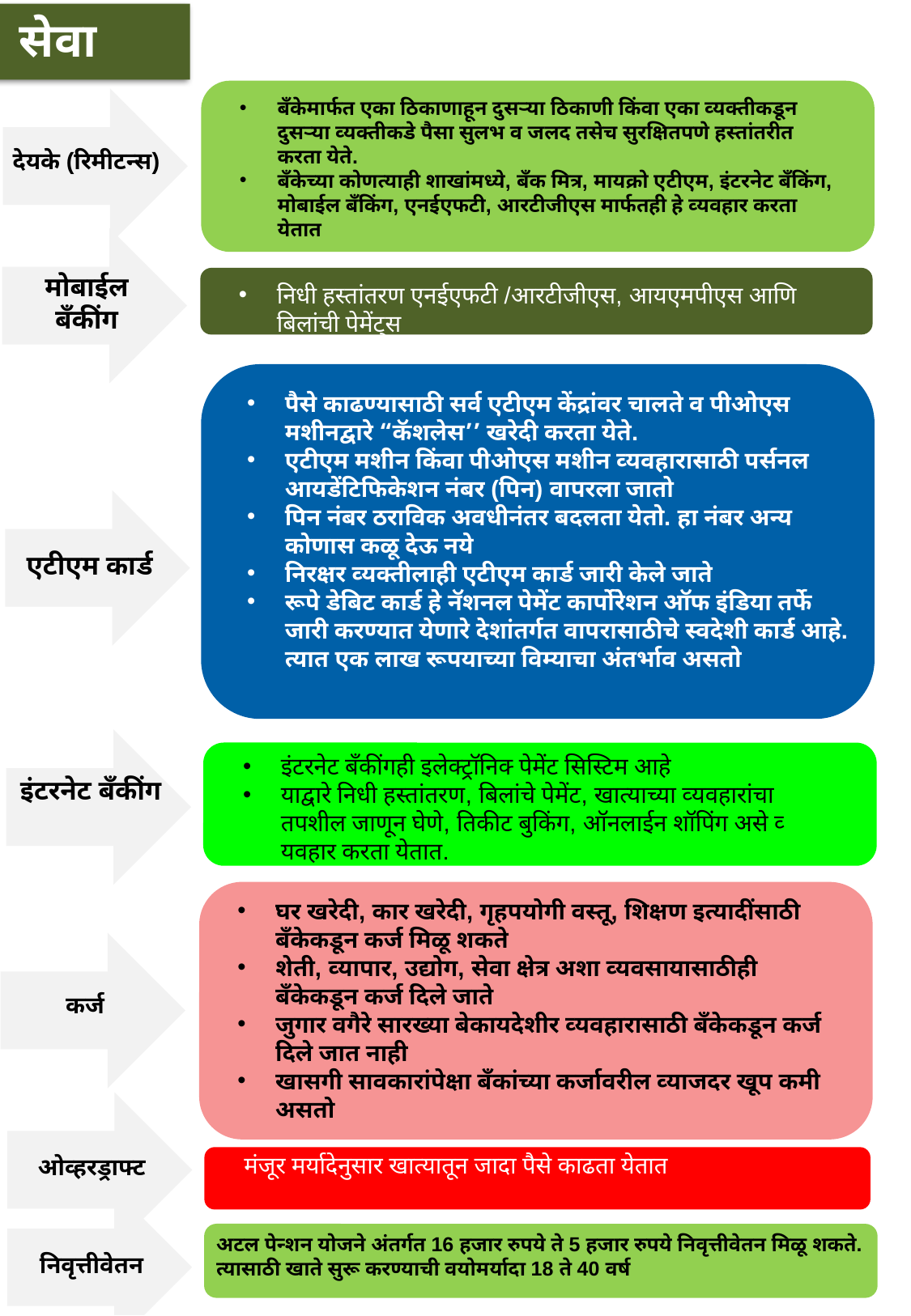

सेवा

देयके (रिमीटन्‍स)
बँकेमार्फत एका ठिकाणाहून दुसऱ्या ठिकाणी किंवा एका व्‍यक्‍तीकडून दुसऱ्या व्‍यक्‍तीकडे पैसा सुलभ व जलद तसेच सुरक्षितपणे हस्‍तांतरीत करता येते.
बँकेच्‍या कोणत्‍याही शाखांमध्ये, बँक मित्र, मायक्रो एटीएम, इंटरनेट बँकिंग, मोबाईल बँकिंग, एनईएफटी, आरटीजीएस मार्फतही हे व्‍यवहार करता येतात

मोबाईल बँकींग

निधी हस्‍तांतरण एनईएफटी /आरटीजीएस, आयएमपीएस आणि बिलांची पेमेंट्‌स

पैसे काढण्यासाठी सर्व एटीएम केंद्रांवर चालते व पीओएस मशीनद्वारे “कॅशलेस’’ खरेदी करता येते.
एटीएम मशीन किंवा पीओएस मशीन व्‍यवहारासाठी पर्सनल आयडेंटिफिकेशन नंबर (पिन) वापरला जातो
पिन नंबर ठराविक अवधीनंतर बदलता येतो. हा नंबर अन्‍य कोणास कळू देऊ नये
निरक्षर व्‍यक्‍तीलाही एटीएम कार्ड जारी केले जाते
रूपे डेबिट कार्ड हे नॅशनल पेमेंट कार्पोरेशन ऑफ इंडिया तर्फे जारी करण्यात येणारे देशांतर्गत वापरासाठीचे स्‍वदेशी कार्ड आहे. त्‍यात एक लाख रूपयाच्‍या विम्‍याचा अंतर्भाव असतो

एटीएम कार्ड

इंटरनेट बँकींग

इंटरनेट बँकींगही इलेक्‍ट्रॉनिक्‍ पेमेंट सिस्‍टिम आहे
याद्वारे निधी हस्‍तांतरण, बिलांचे पेमेंट, खात्‍याच्‍या व्‍यवहारांचा तपशील जाणून घेणे, तिकीट बुकिंग, ऑनलाईन शॉपिंग असे व्‍यवहार करता येतात.

घर खरेदी, कार खरेदी, गृहपयोगी वस्‍तू, शिक्षण इत्‍यादींसाठी बँकेकडून कर्ज मिळू शकते
शेती, व्‍यापार, उद्योग, सेवा क्षेत्र अशा व्‍यवसायासाठीही बँकेकडून कर्ज दिले जाते
जुगार वगैरे सारख्या बेकायदेशीर व्‍यवहारासाठी बँकेकडून कर्ज दिले जात नाही
खासगी सावकारांपेक्षा बँकांच्या कर्जावरील व्‍याजदर खूप कमी असतो

कर्ज

ओव्‍हरड्राफ्ट
मंजूर मर्यादेनुसार खात्‍यातून जादा पैसे काढता येतात

निवृत्तीवेतन

अटल पेन्‍शन योजने अंतर्गत 16 हजार रुपये ते 5 हजार रुपये निवृत्तीवेतन मिळू शकते. त्‍यासाठी खाते सुरू करण्याची वयोमर्यादा 18 ते 40 वर्ष